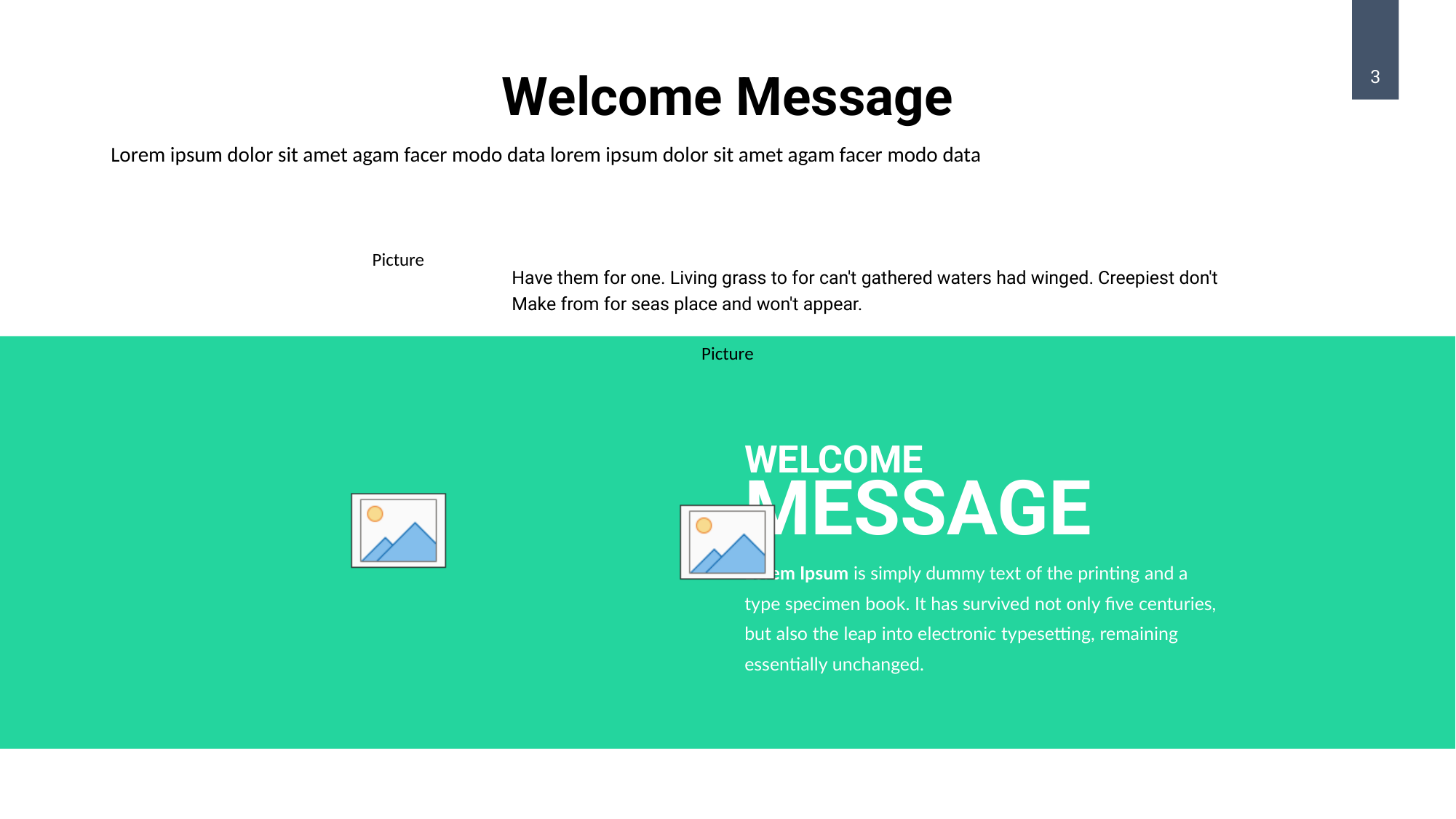

Welcome Message
3
Lorem ipsum dolor sit amet agam facer modo data lorem ipsum dolor sit amet agam facer modo data

Have them for one. Living grass to for can't gathered waters had winged. Creepiest don't Make from for seas place and won't appear.

WELCOME MESSAGE
Lorem Ipsum is simply dummy text of the printing and a type specimen book. It has survived not only five centuries, but also the leap into electronic typesetting, remaining essentially unchanged.